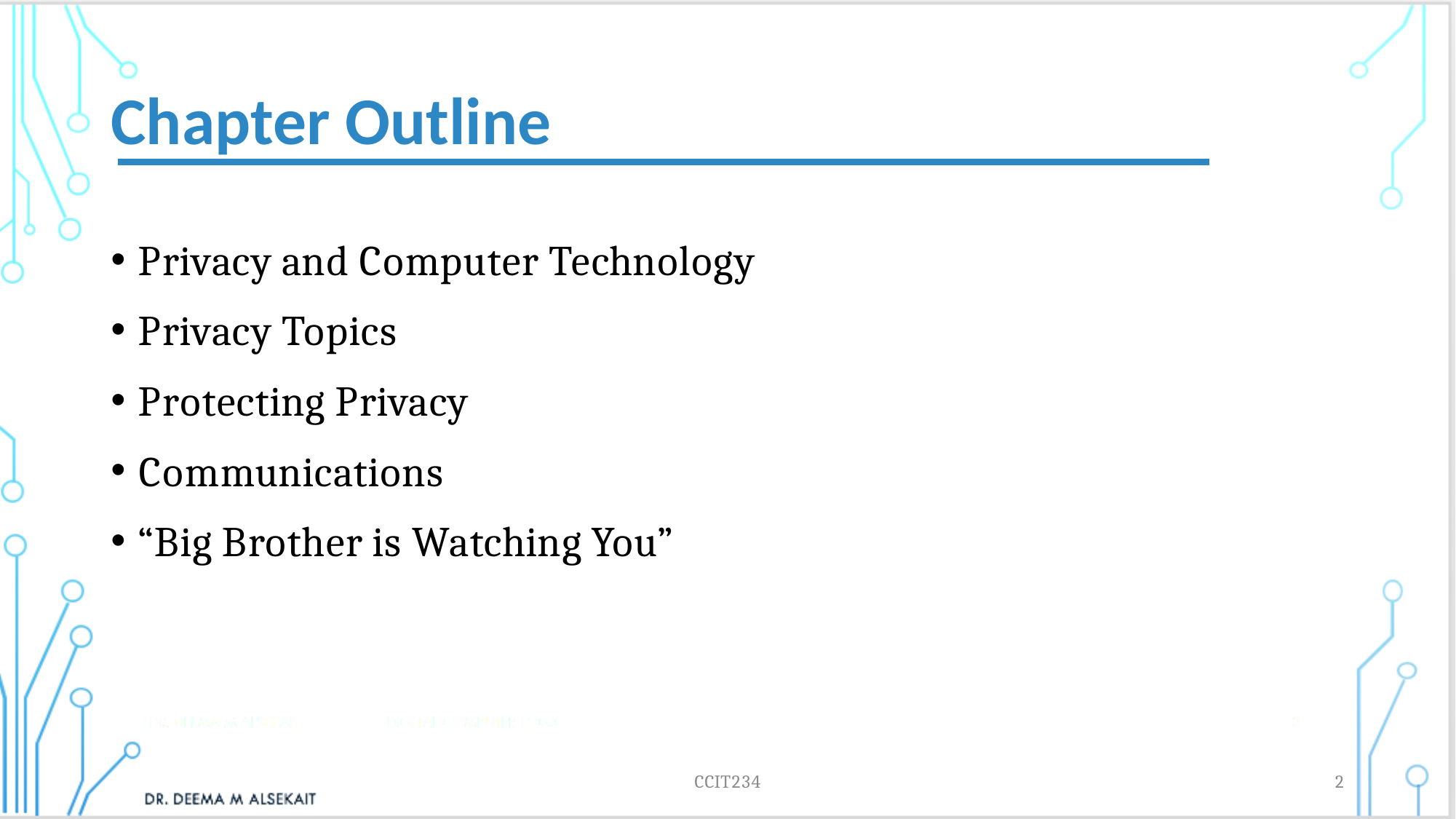

# Chapter Outline
Privacy and Computer Technology
Privacy Topics
Protecting Privacy
Communications
“Big Brother is Watching You”

CCIT234
2